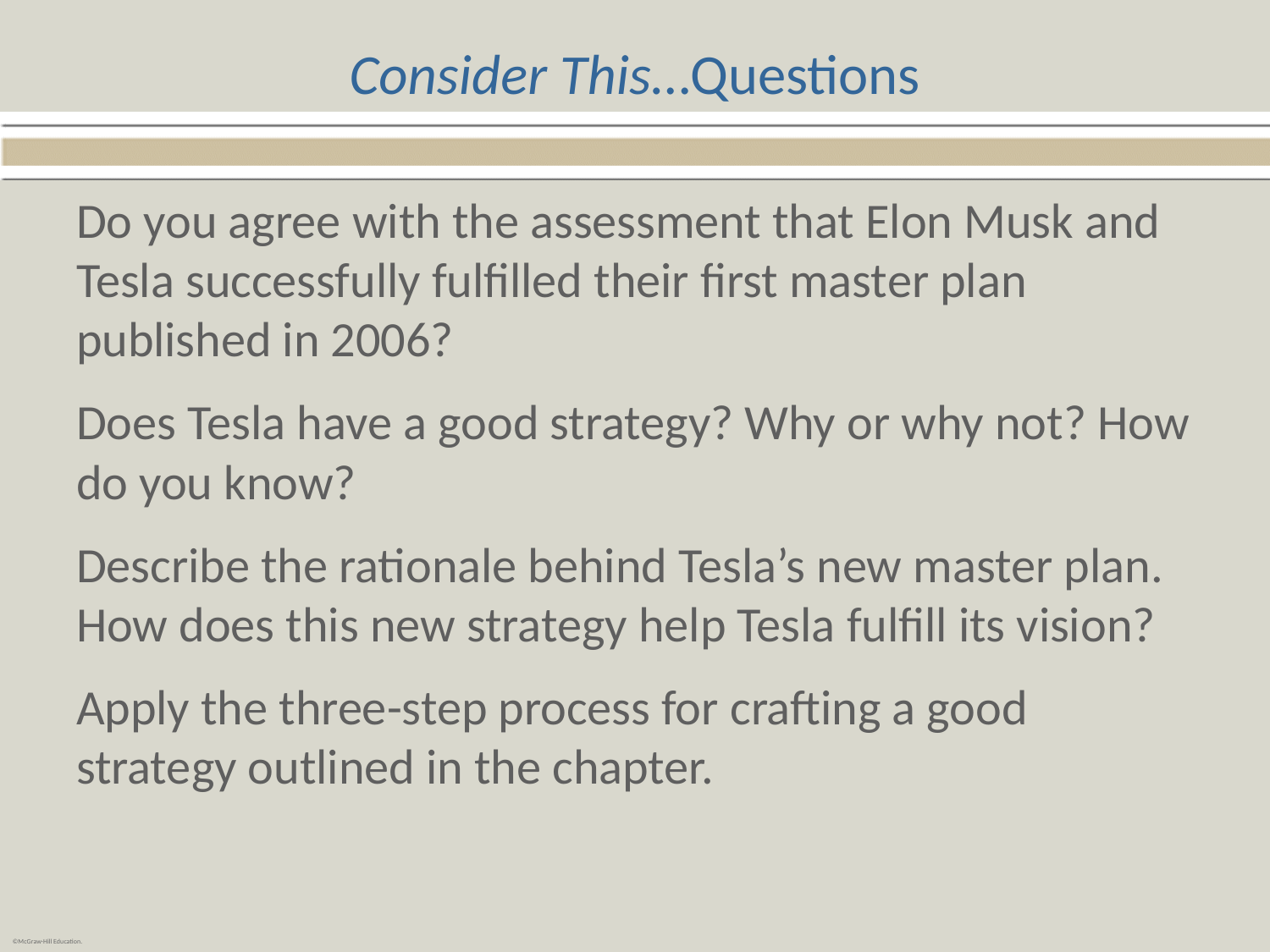

# Consider This…Questions
Do you agree with the assessment that Elon Musk and Tesla successfully fulfilled their first master plan published in 2006?
Does Tesla have a good strategy? Why or why not? How do you know?
Describe the rationale behind Tesla’s new master plan. How does this new strategy help Tesla fulfill its vision?
Apply the three-step process for crafting a good strategy outlined in the chapter.